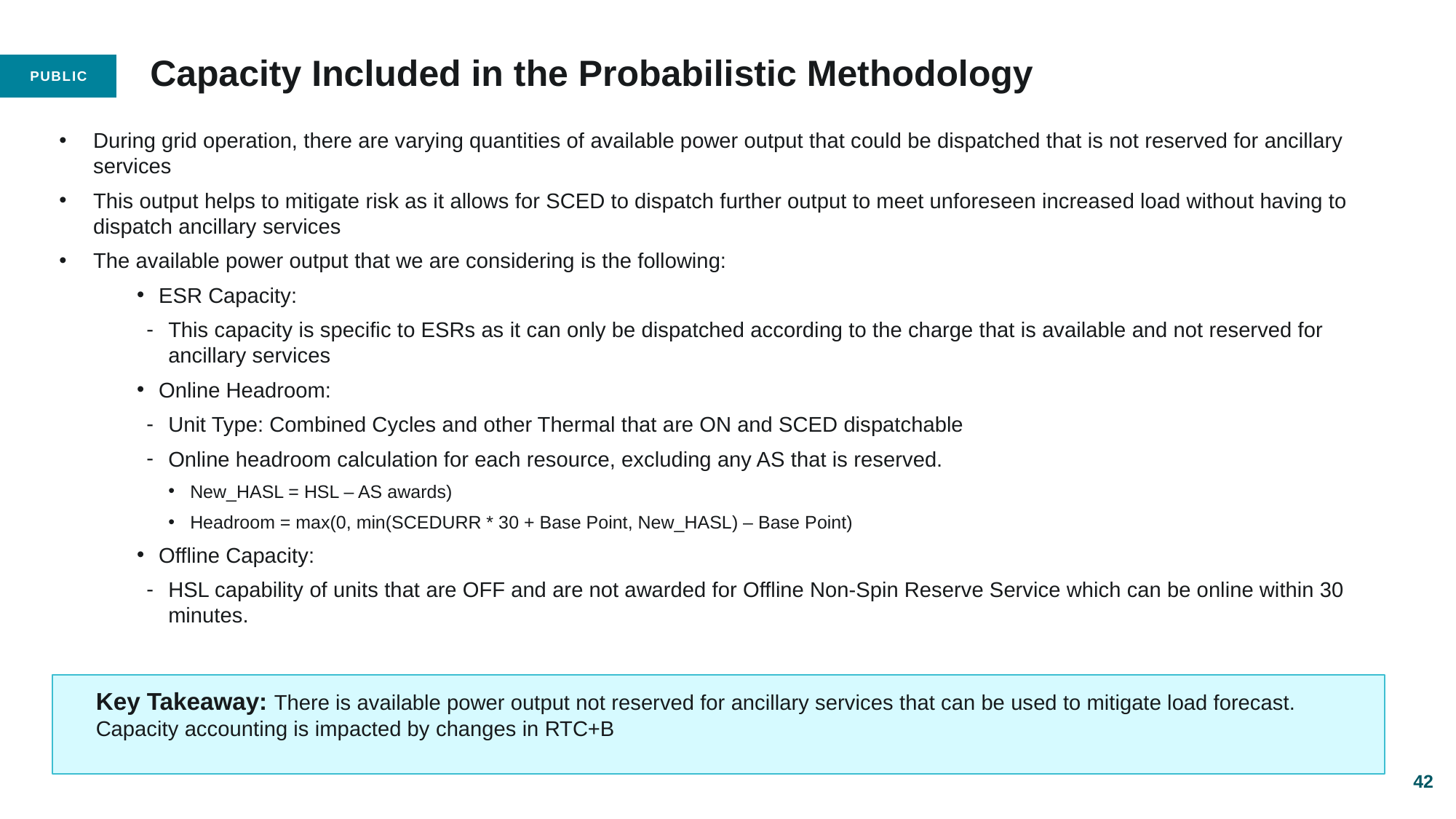

# Capacity Included in the Probabilistic Methodology
During grid operation, there are varying quantities of available power output that could be dispatched that is not reserved for ancillary services
This output helps to mitigate risk as it allows for SCED to dispatch further output to meet unforeseen increased load without having to dispatch ancillary services
The available power output that we are considering is the following:
ESR Capacity:
This capacity is specific to ESRs as it can only be dispatched according to the charge that is available and not reserved for ancillary services
Online Headroom:
Unit Type: Combined Cycles and other Thermal that are ON and SCED dispatchable
Online headroom calculation for each resource, excluding any AS that is reserved.
New_HASL = HSL – AS awards)
Headroom = max(0, min(SCEDURR * 30 + Base Point, New_HASL) – Base Point)
Offline Capacity:
HSL capability of units that are OFF and are not awarded for Offline Non-Spin Reserve Service which can be online within 30 minutes.
Key Takeaway: There is available power output not reserved for ancillary services that can be used to mitigate load forecast. Capacity accounting is impacted by changes in RTC+B

42